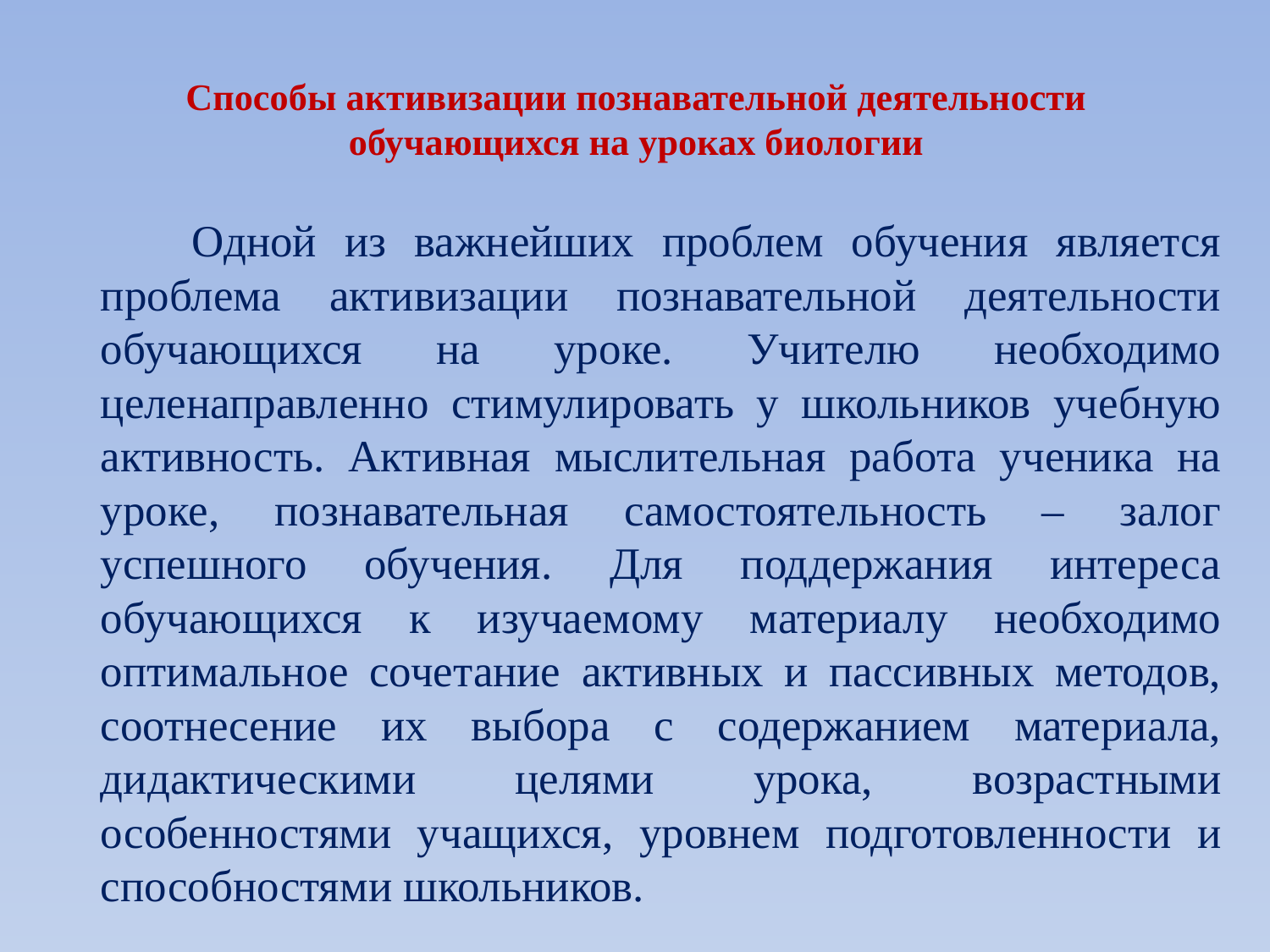

# Способы активизации познавательной деятельности обучающихся на уроках биологии
     Одной из важнейших проблем обучения является проблема активизации познавательной деятельности обучающихся на уроке. Учителю необходимо целенаправленно стимулировать у школьников учебную активность. Активная мыслительная работа ученика на уроке, познавательная самостоятельность – залог успешного обучения. Для поддержания интереса обучающихся к изучаемому материалу необходимо оптимальное сочетание активных и пассивных методов, соотнесение их выбора с содержанием материала, дидактическими целями урока, возрастными особенностями учащихся, уровнем подготовленности и способностями школьников.